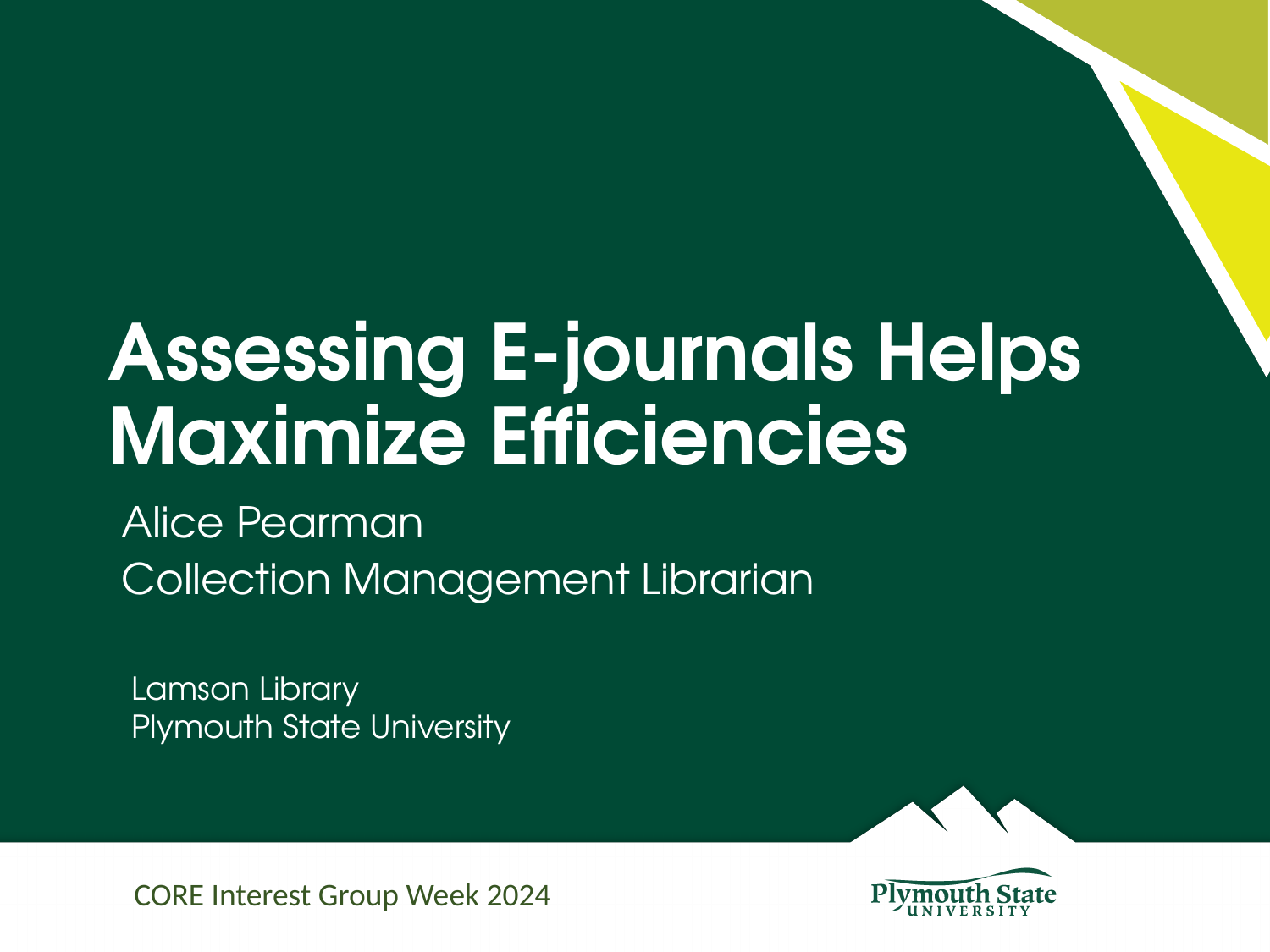

# Assessing E-journals Helps Maximize Efficiencies
Alice Pearman
Collection Management Librarian
Lamson Library
Plymouth State University
CORE Interest Group Week 2024